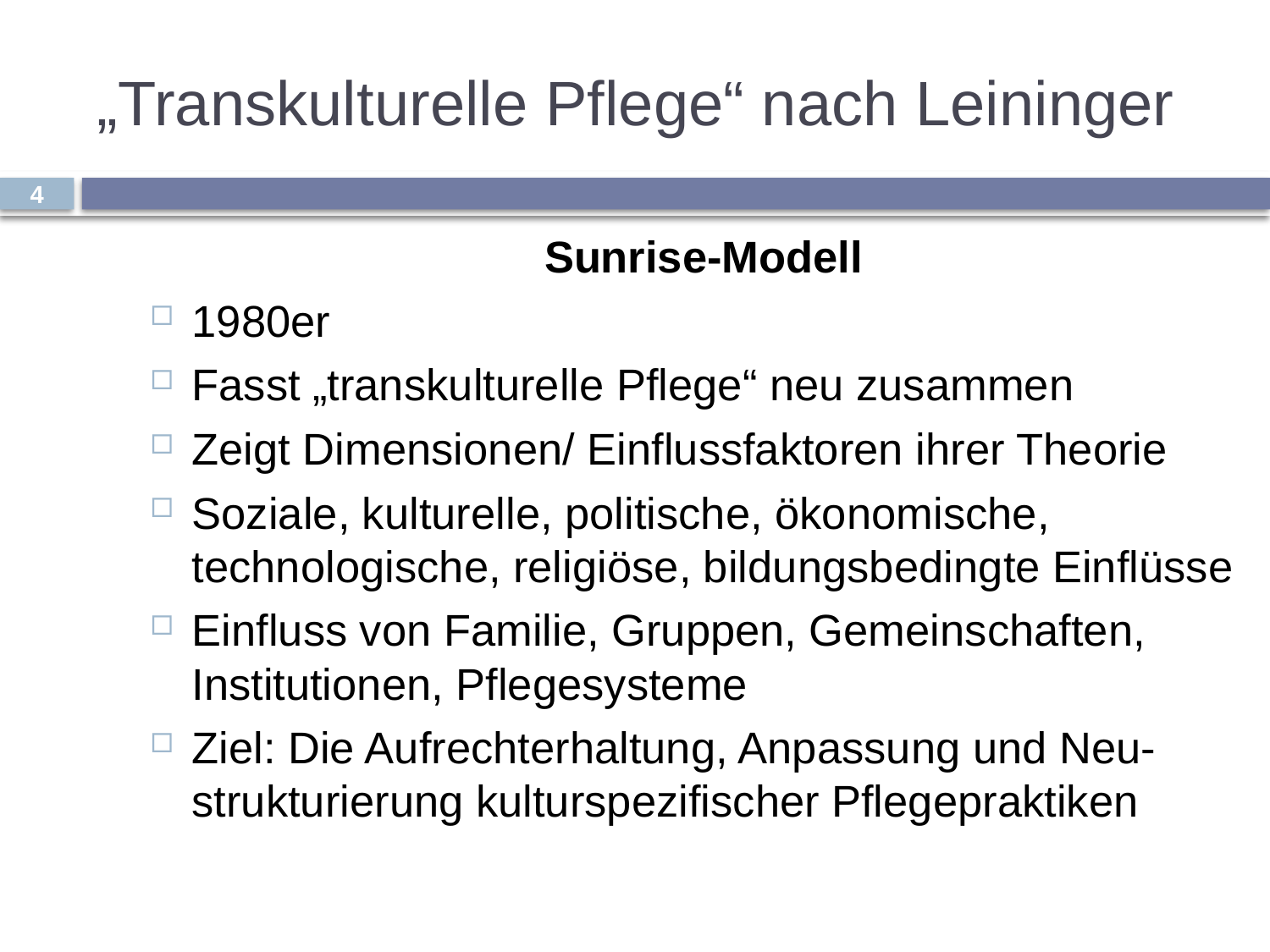

# „Transkulturelle Pflege“ nach Leininger
4
Sunrise-Modell
1980er
Fasst „transkulturelle Pflege“ neu zusammen
Zeigt Dimensionen/ Einflussfaktoren ihrer Theorie
Soziale, kulturelle, politische, ökonomische, technologische, religiöse, bildungsbedingte Einflüsse
Einfluss von Familie, Gruppen, Gemeinschaften, Institutionen, Pflegesysteme
Ziel: Die Aufrechterhaltung, Anpassung und Neu-strukturierung kulturspezifischer Pflegepraktiken